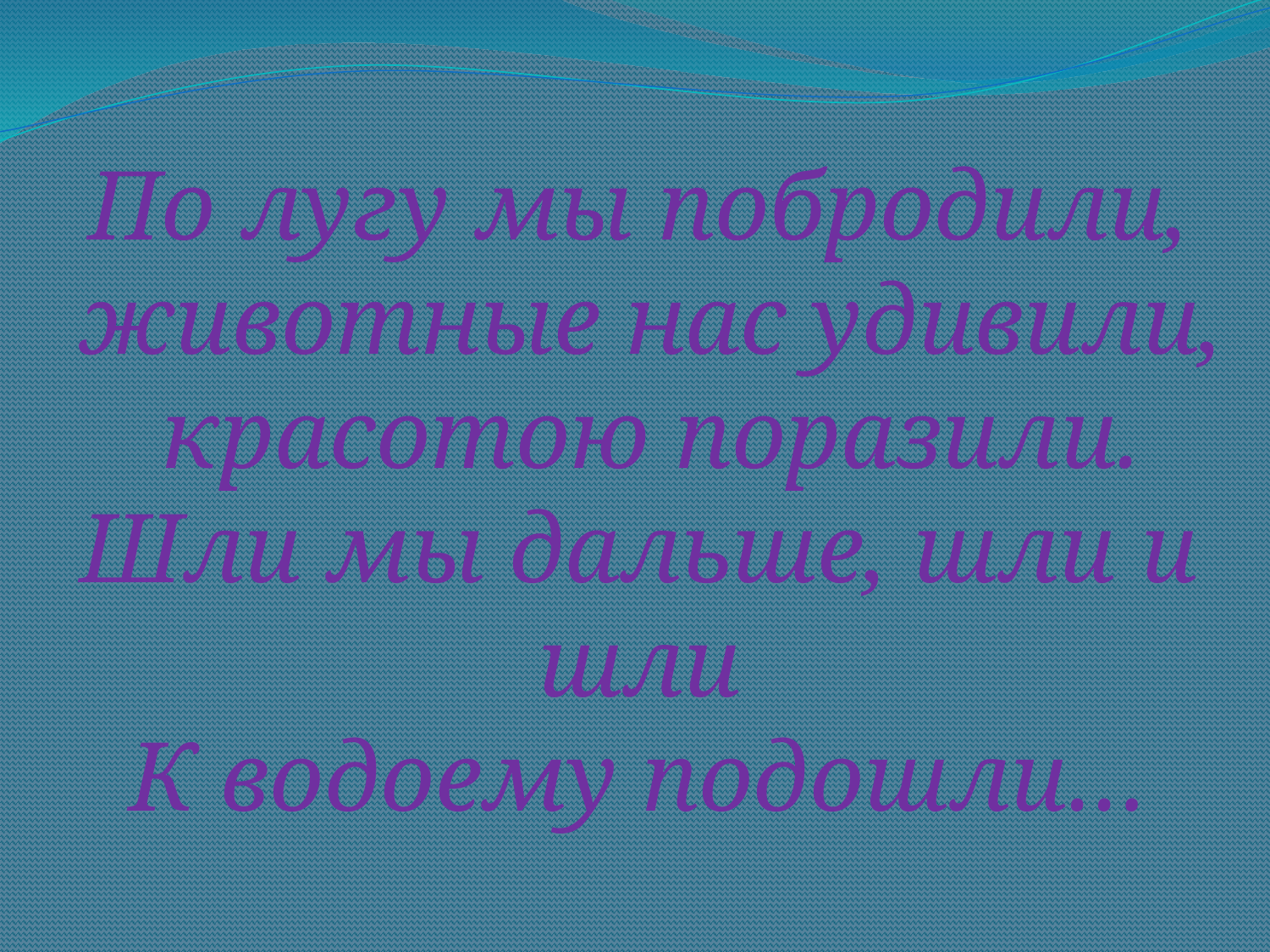

По лугу мы побродили,
 животные нас удивили,
 красотою поразили.
Шли мы дальше, шли и шли
К водоему подошли…